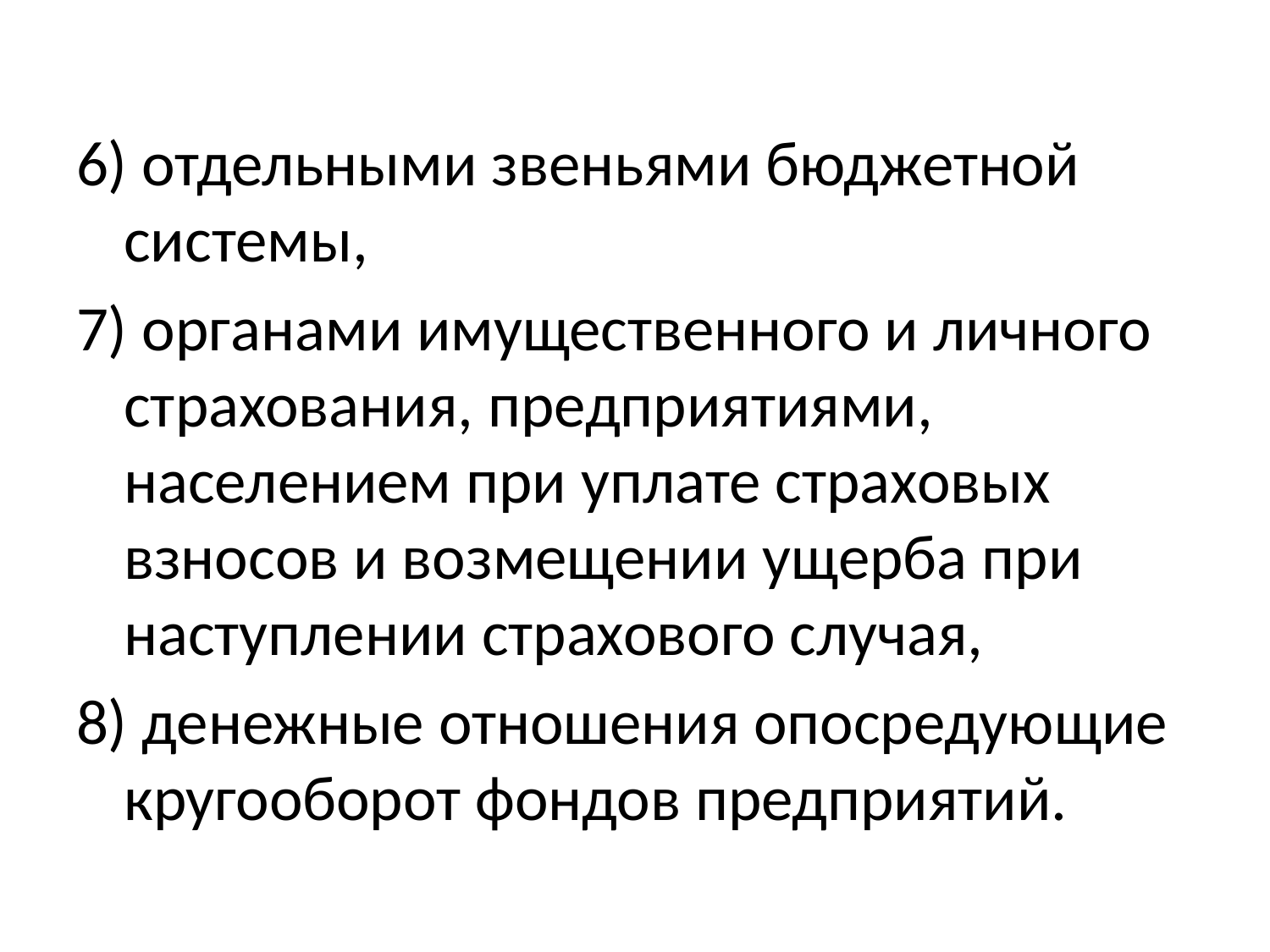

#
6) отдельными звеньями бюджетной системы,
7) органами имущественного и личного страхования, предприятиями, населением при уплате страховых взносов и возмещении ущерба при наступлении страхового случая,
8) денежные отношения опосредующие кругооборот фондов предприятий.